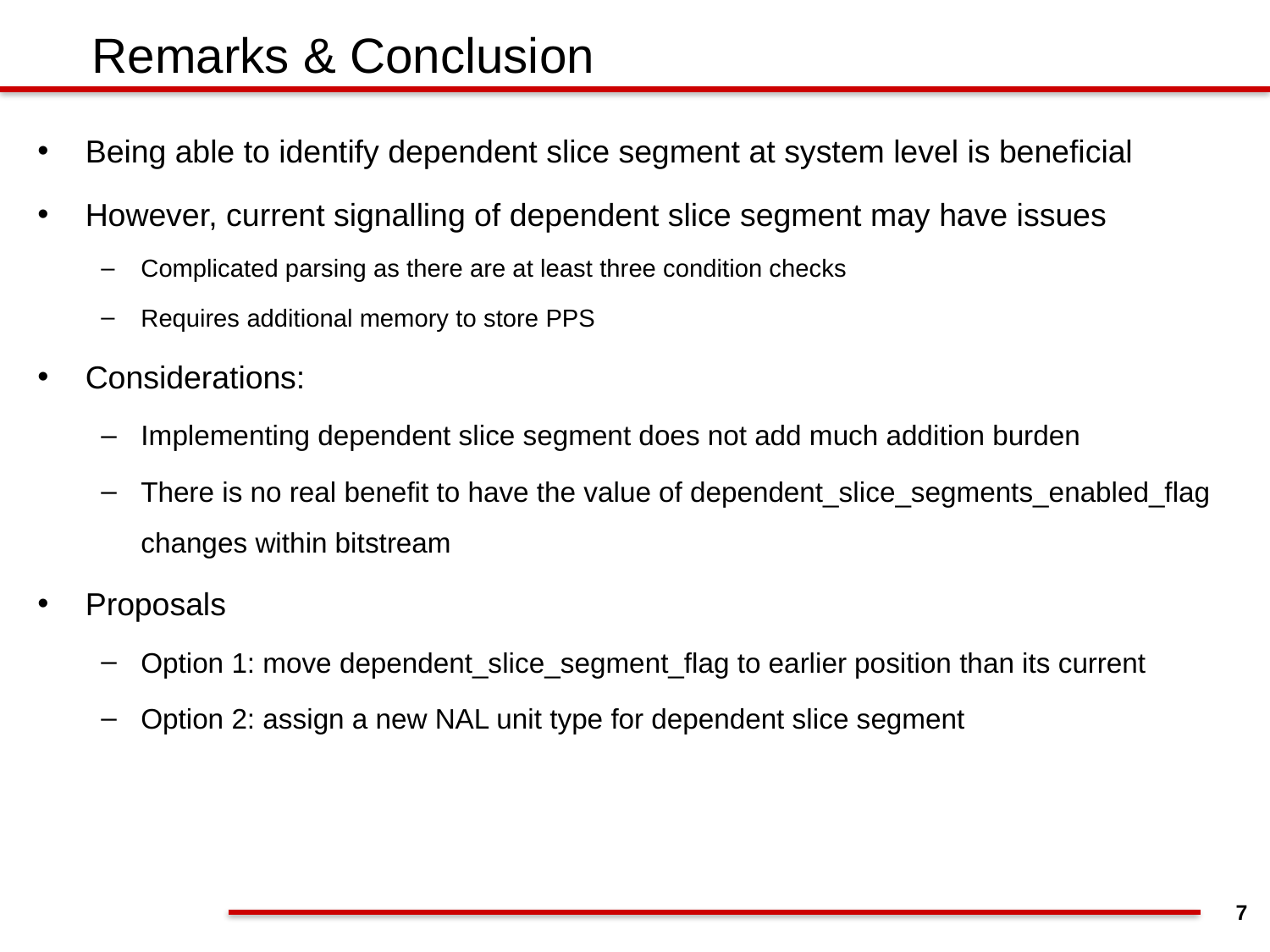

# Remarks & Conclusion
Being able to identify dependent slice segment at system level is beneficial
However, current signalling of dependent slice segment may have issues
Complicated parsing as there are at least three condition checks
Requires additional memory to store PPS
Considerations:
Implementing dependent slice segment does not add much addition burden
There is no real benefit to have the value of dependent_slice_segments_enabled_flag changes within bitstream
Proposals
Option 1: move dependent_slice_segment_flag to earlier position than its current
Option 2: assign a new NAL unit type for dependent slice segment
7